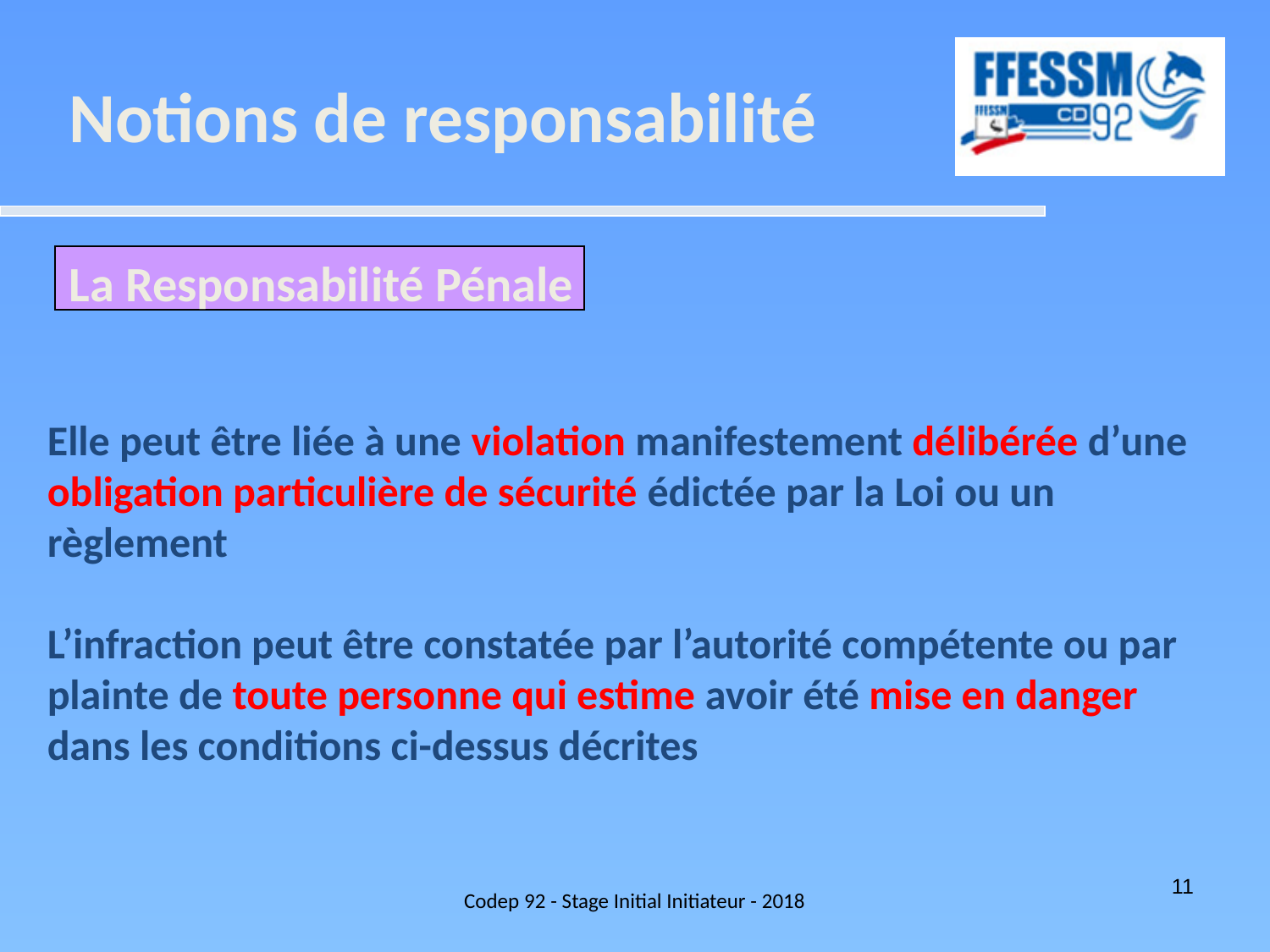

Notions de responsabilité

La Responsabilité Pénale

Elle peut être liée à une violation manifestement délibérée d’une obligation particulière de sécurité édictée par la Loi ou un règlement

L’infraction peut être constatée par l’autorité compétente ou par plainte de toute personne qui estime avoir été mise en danger dans les conditions ci-dessus décrites
Codep 92 - Stage Initial Initiateur - 2018
11